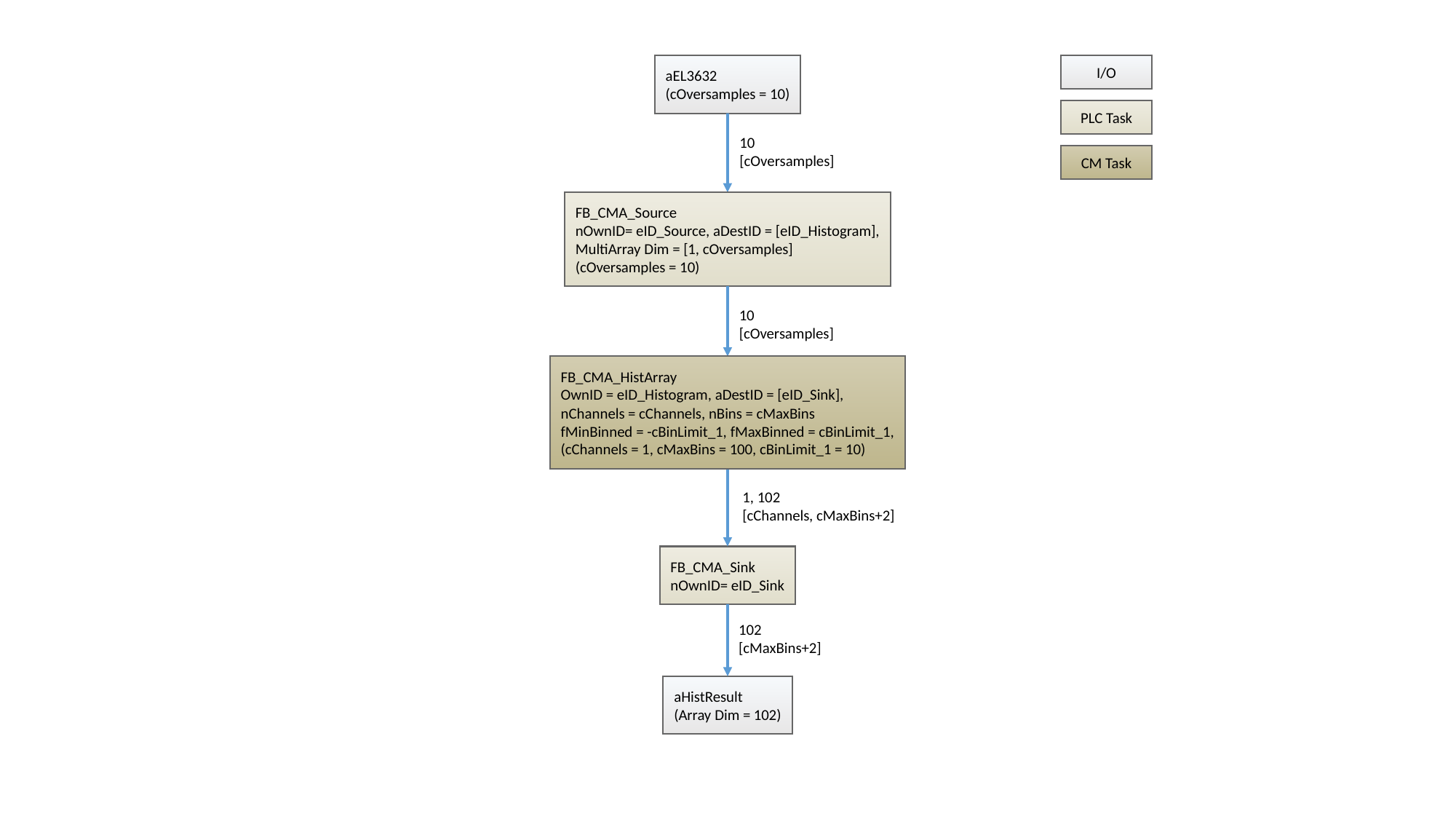

aEL3632
(cOversamples = 10)
I/O
PLC Task
10
[cOversamples]
CM Task
FB_CMA_Source
nOwnID= eID_Source, aDestID = [eID_Histogram],
MultiArray Dim = [1, cOversamples]
(cOversamples = 10)
10
[cOversamples]
FB_CMA_HistArray
OwnID = eID_Histogram, aDestID = [eID_Sink],
nChannels = cChannels, nBins = cMaxBins
fMinBinned = -cBinLimit_1, fMaxBinned = cBinLimit_1,
(cChannels = 1, cMaxBins = 100, cBinLimit_1 = 10)
1, 102
[cChannels, cMaxBins+2]
FB_CMA_Sink
nOwnID= eID_Sink
102
[cMaxBins+2]
aHistResult
(Array Dim = 102)